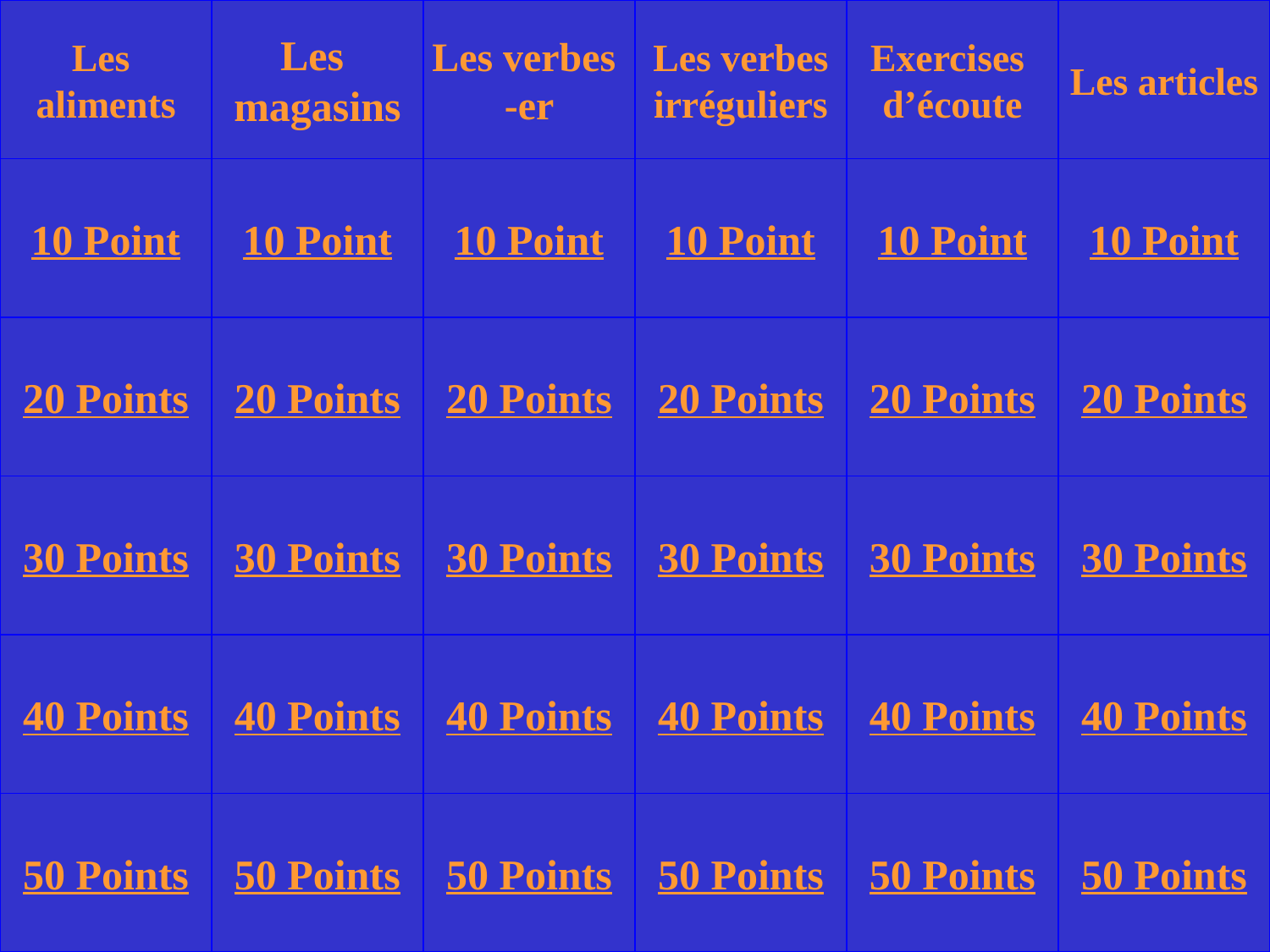

Les
aliments
Les
magasins
Les verbes
-er
Les verbes
irréguliers
Exercises
d’écoute
Les articles
10 Point
10 Point
10 Point
10 Point
10 Point
10 Point
20 Points
20 Points
20 Points
20 Points
20 Points
20 Points
30 Points
30 Points
30 Points
30 Points
30 Points
30 Points
40 Points
40 Points
40 Points
40 Points
40 Points
40 Points
50 Points
50 Points
50 Points
50 Points
50 Points
50 Points